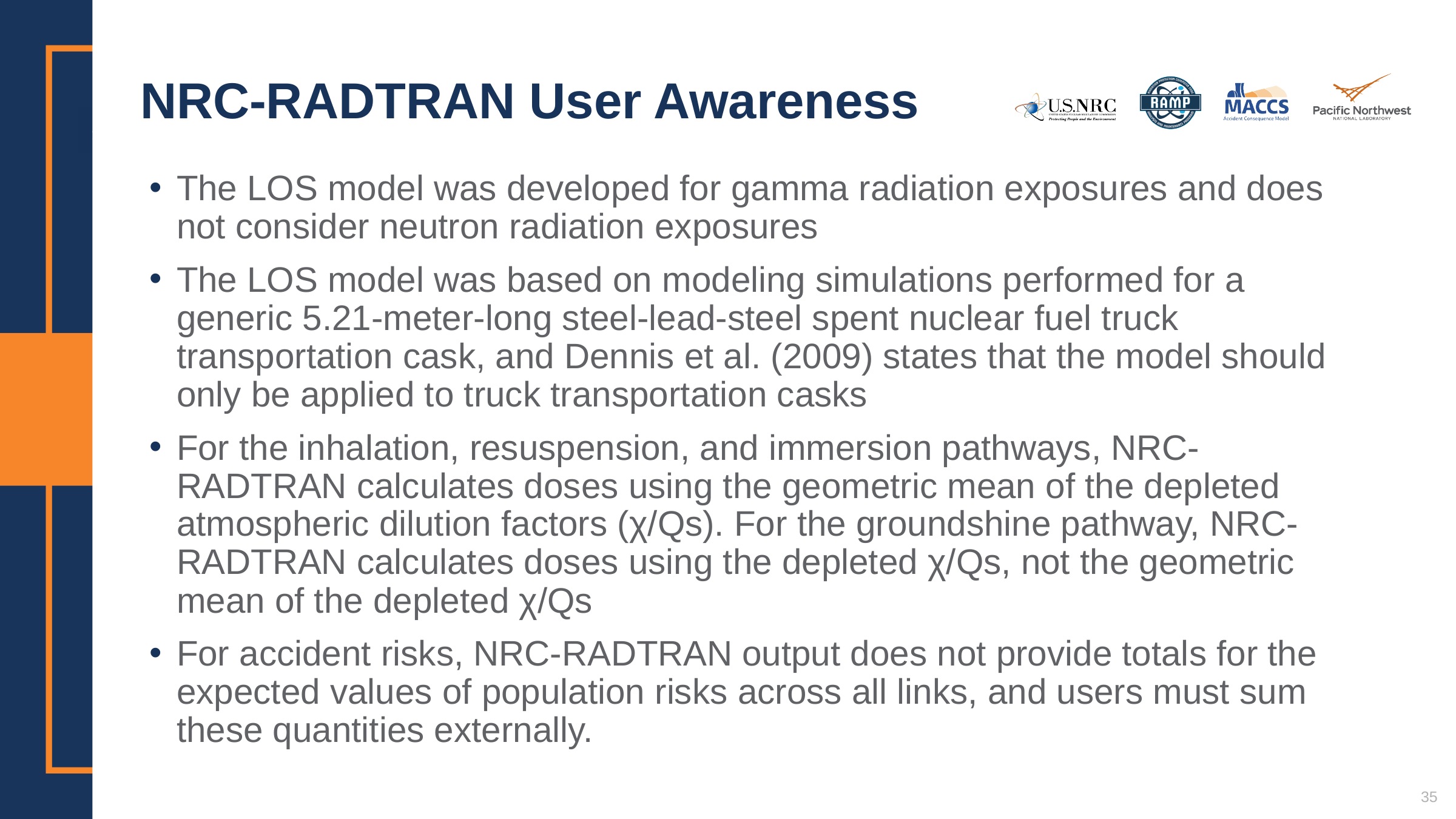

# NRC-RADTRAN User Awareness
The LOS model was developed for gamma radiation exposures and does not consider neutron radiation exposures
The LOS model was based on modeling simulations performed for a generic 5.21-meter-long steel-lead-steel spent nuclear fuel truck transportation cask, and Dennis et al. (2009) states that the model should only be applied to truck transportation casks
For the inhalation, resuspension, and immersion pathways, NRC-RADTRAN calculates doses using the geometric mean of the depleted atmospheric dilution factors (χ/Qs). For the groundshine pathway, NRC-RADTRAN calculates doses using the depleted χ/Qs, not the geometric mean of the depleted χ/Qs
For accident risks, NRC-RADTRAN output does not provide totals for the expected values of population risks across all links, and users must sum these quantities externally.
35